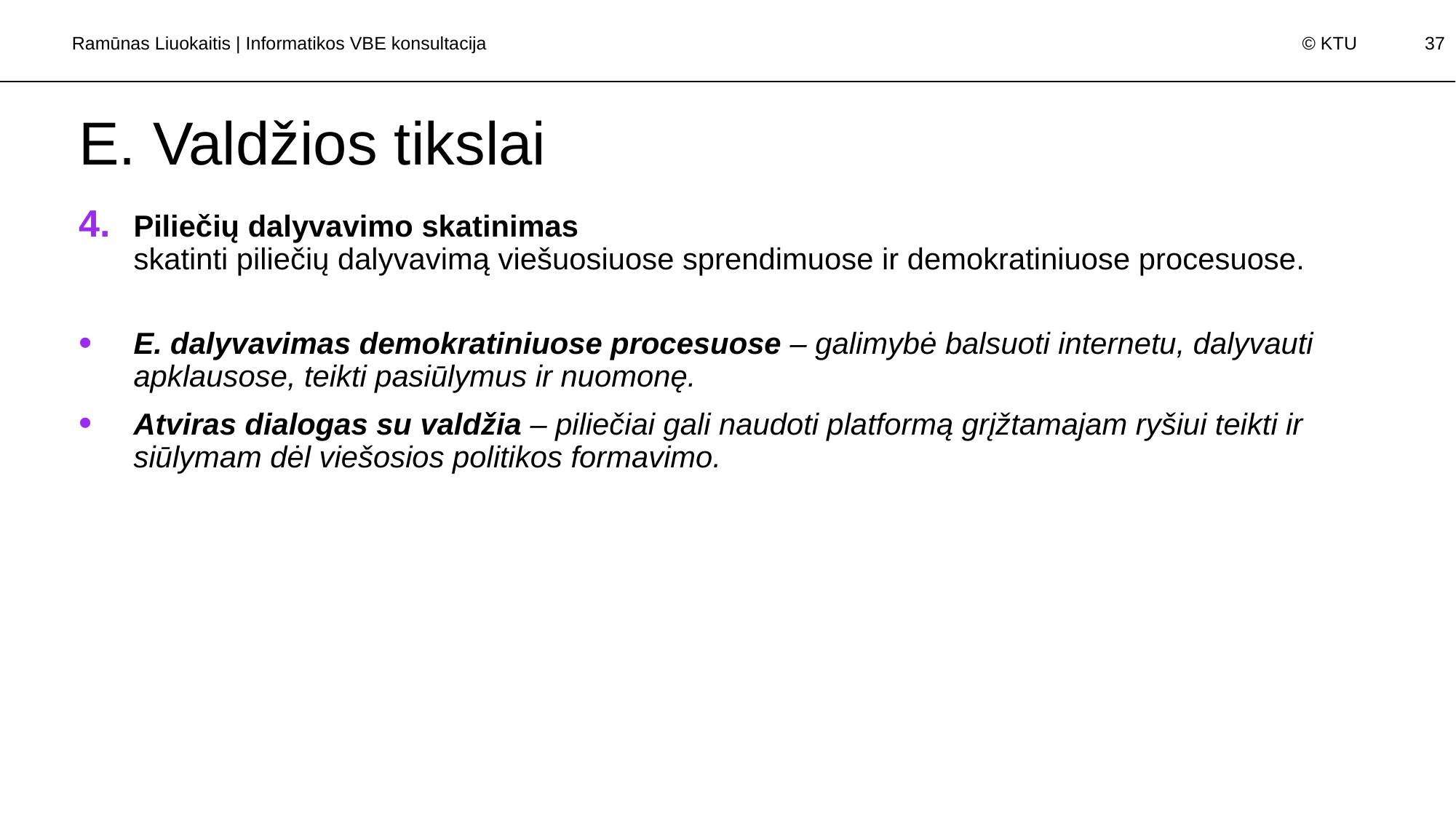

Ramūnas Liuokaitis | Informatikos VBE konsultacija
# E. Valdžios tikslai
Piliečių dalyvavimo skatinimas
skatinti piliečių dalyvavimą viešuosiuose sprendimuose ir demokratiniuose procesuose.
E. dalyvavimas demokratiniuose procesuose – galimybė balsuoti internetu, dalyvauti apklausose, teikti pasiūlymus ir nuomonę.
Atviras dialogas su valdžia – piliečiai gali naudoti platformą grįžtamajam ryšiui teikti ir siūlymam dėl viešosios politikos formavimo.